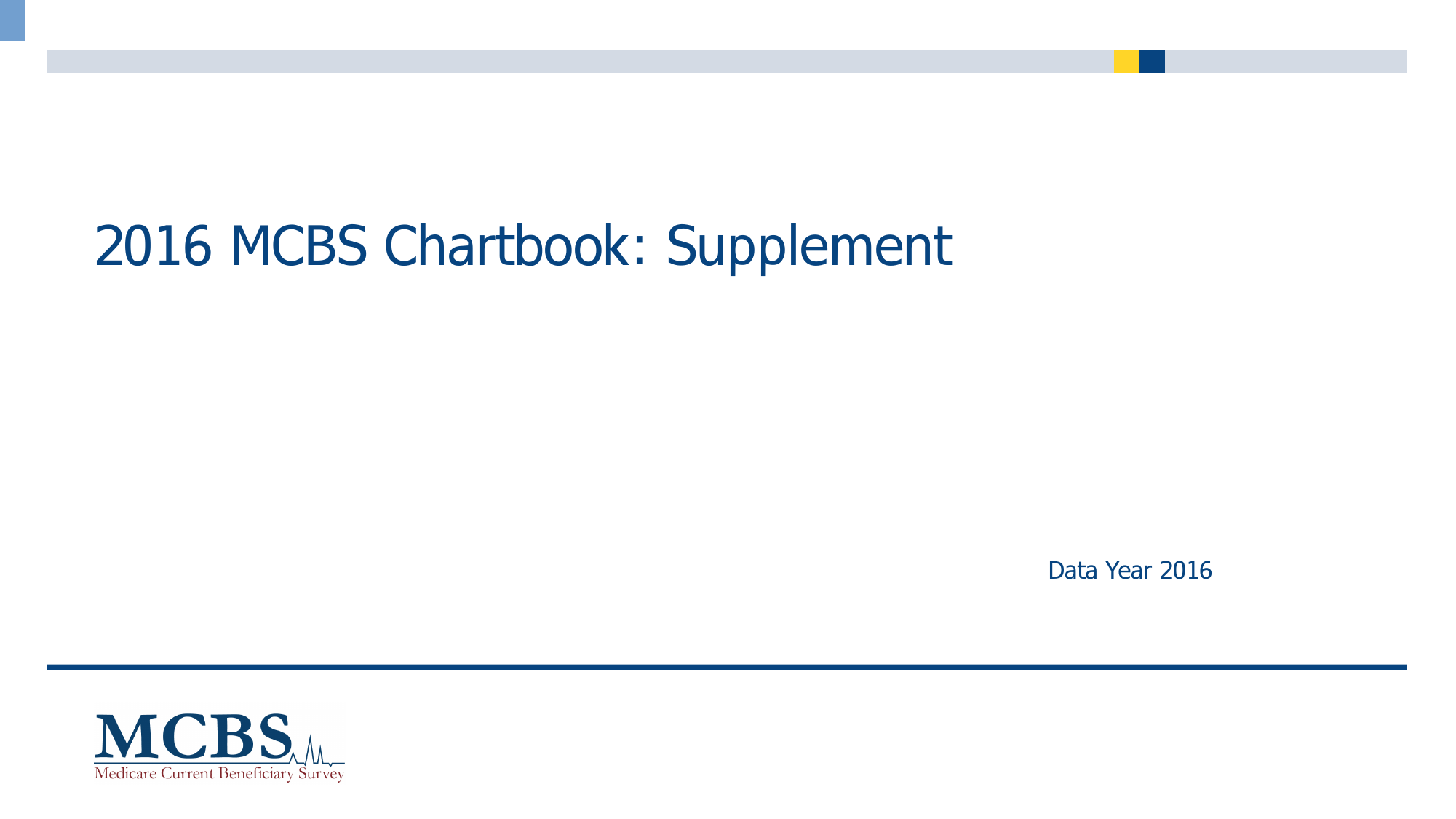

# 2016 MCBS Chartbook: Supplement
Data Year 2016